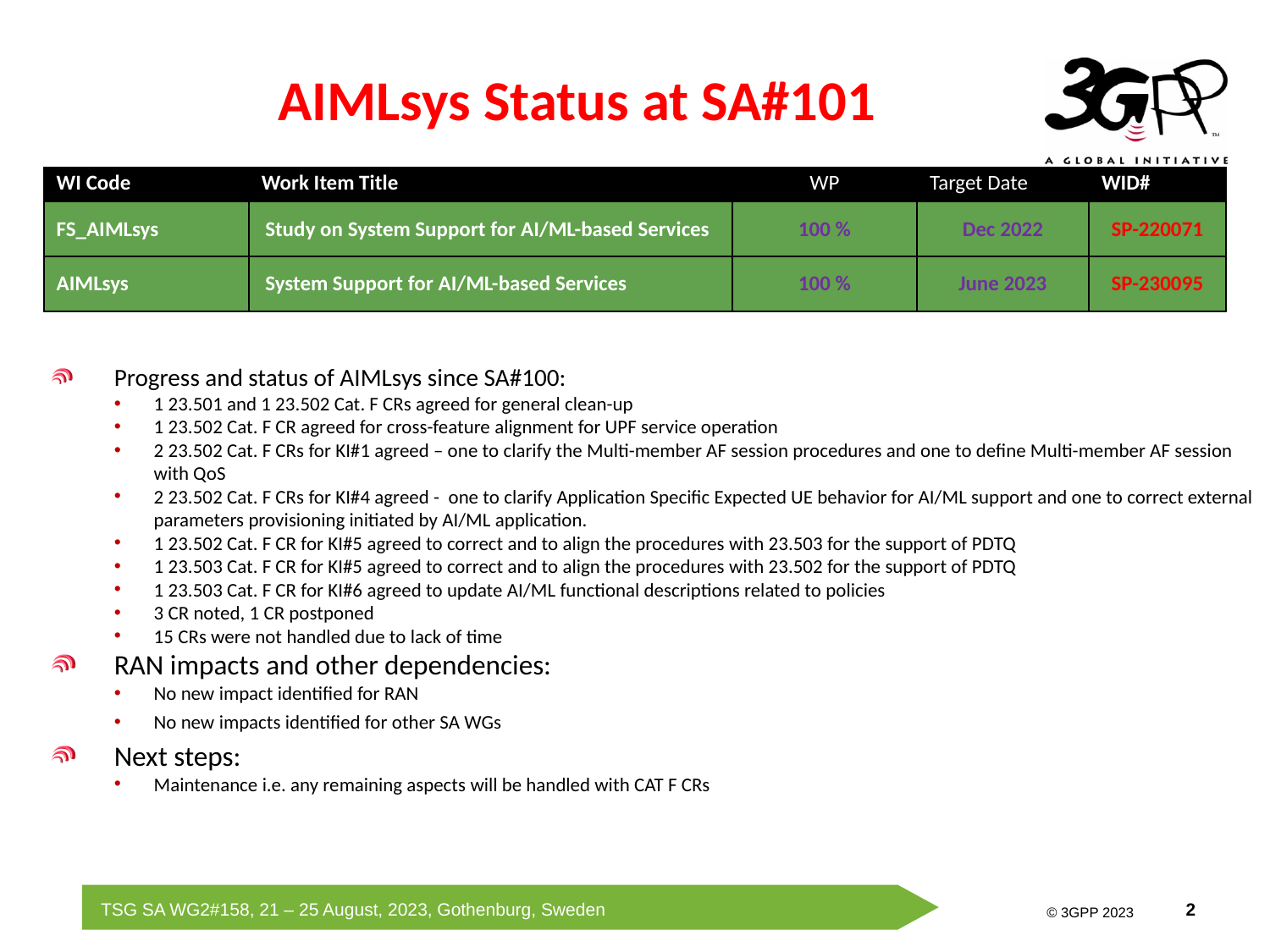

# AIMLsys Status at SA#101
| WI Code | Work Item Title | WP | Target Date | WID# |
| --- | --- | --- | --- | --- |
| FS\_AIMLsys | Study on System Support for AI/ML-based Services | 100 % | Dec 2022 | SP-220071 |
| AIMLsys | System Support for AI/ML-based Services | 100 % | June 2023 | SP-230095 |
Progress and status of AIMLsys since SA#100:
1 23.501 and 1 23.502 Cat. F CRs agreed for general clean-up
1 23.502 Cat. F CR agreed for cross-feature alignment for UPF service operation
2 23.502 Cat. F CRs for KI#1 agreed – one to clarify the Multi-member AF session procedures and one to define Multi-member AF session with QoS
2 23.502 Cat. F CRs for KI#4 agreed -  one to clarify Application Specific Expected UE behavior for AI/ML support and one to correct external parameters provisioning initiated by AI/ML application.
1 23.502 Cat. F CR for KI#5 agreed to correct and to align the procedures with 23.503 for the support of PDTQ
1 23.503 Cat. F CR for KI#5 agreed to correct and to align the procedures with 23.502 for the support of PDTQ
1 23.503 Cat. F CR for KI#6 agreed to update AI/ML functional descriptions related to policies
3 CR noted, 1 CR postponed
15 CRs were not handled due to lack of time
RAN impacts and other dependencies:
No new impact identified for RAN
No new impacts identified for other SA WGs
Next steps:
Maintenance i.e. any remaining aspects will be handled with CAT F CRs